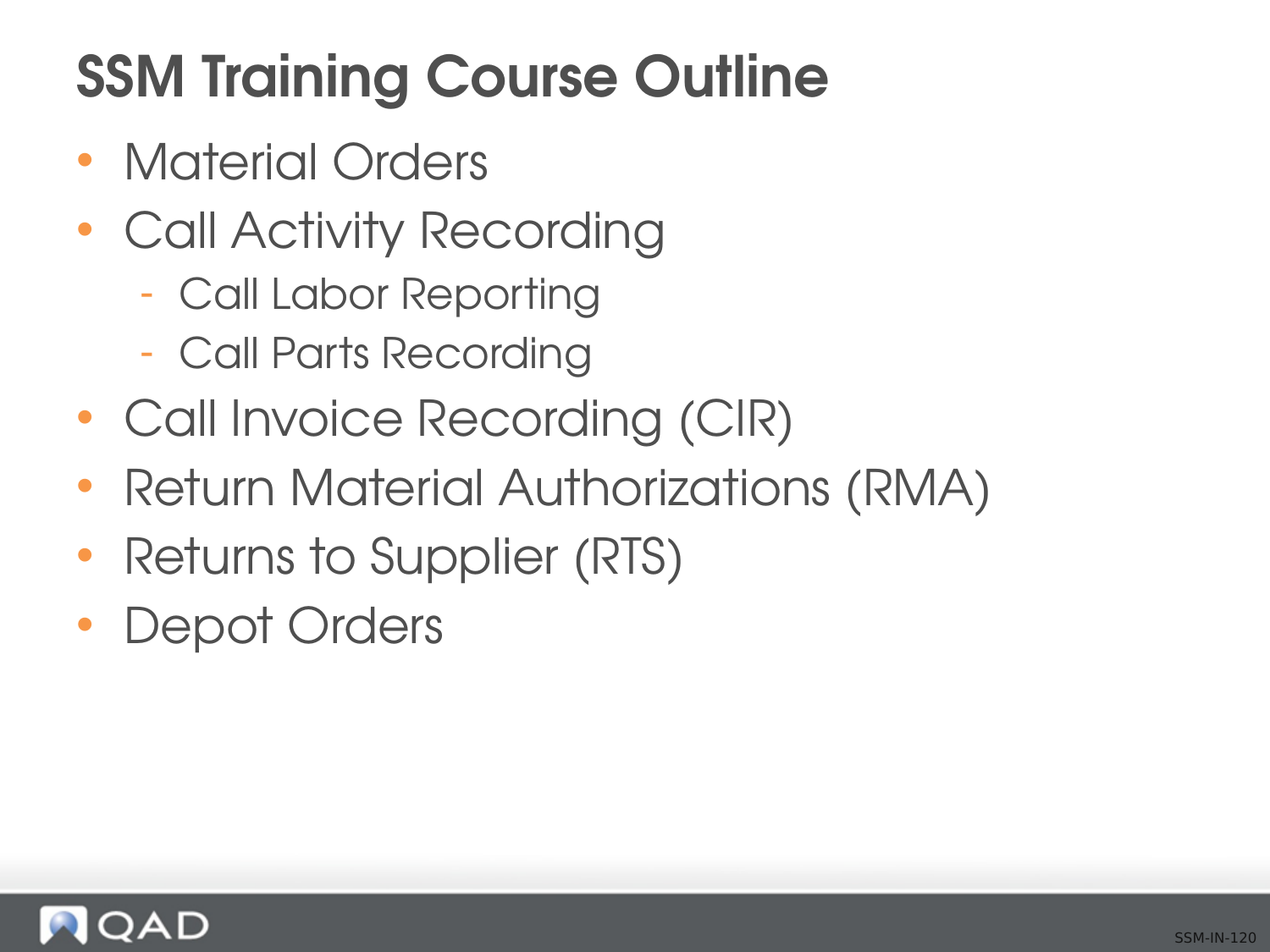

# SSM Training Course Outline
Material Orders
Call Activity Recording
Call Labor Reporting
Call Parts Recording
Call Invoice Recording (CIR)
Return Material Authorizations (RMA)
Returns to Supplier (RTS)
Depot Orders

SSM-IN-120